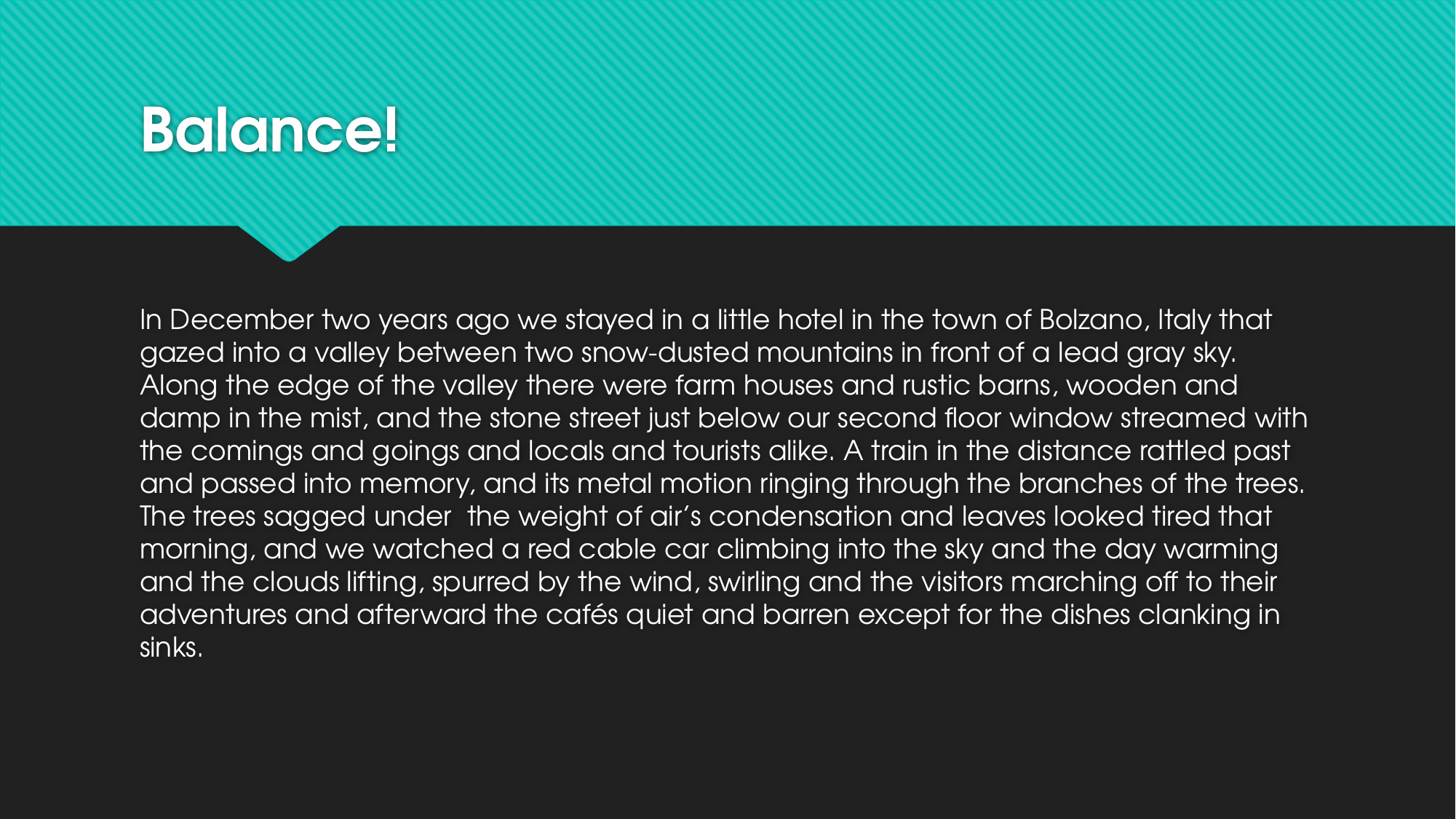

# Balance!
In December two years ago we stayed in a little hotel in the town of Bolzano, Italy that gazed into a valley between two snow-dusted mountains in front of a lead gray sky. Along the edge of the valley there were farm houses and rustic barns, wooden and damp in the mist, and the stone street just below our second floor window streamed with the comings and goings and locals and tourists alike. A train in the distance rattled past and passed into memory, and its metal motion ringing through the branches of the trees. The trees sagged under  the weight of air’s condensation and leaves looked tired that morning, and we watched a red cable car climbing into the sky and the day warming and the clouds lifting, spurred by the wind, swirling and the visitors marching off to their adventures and afterward the cafés quiet and barren except for the dishes clanking in sinks.